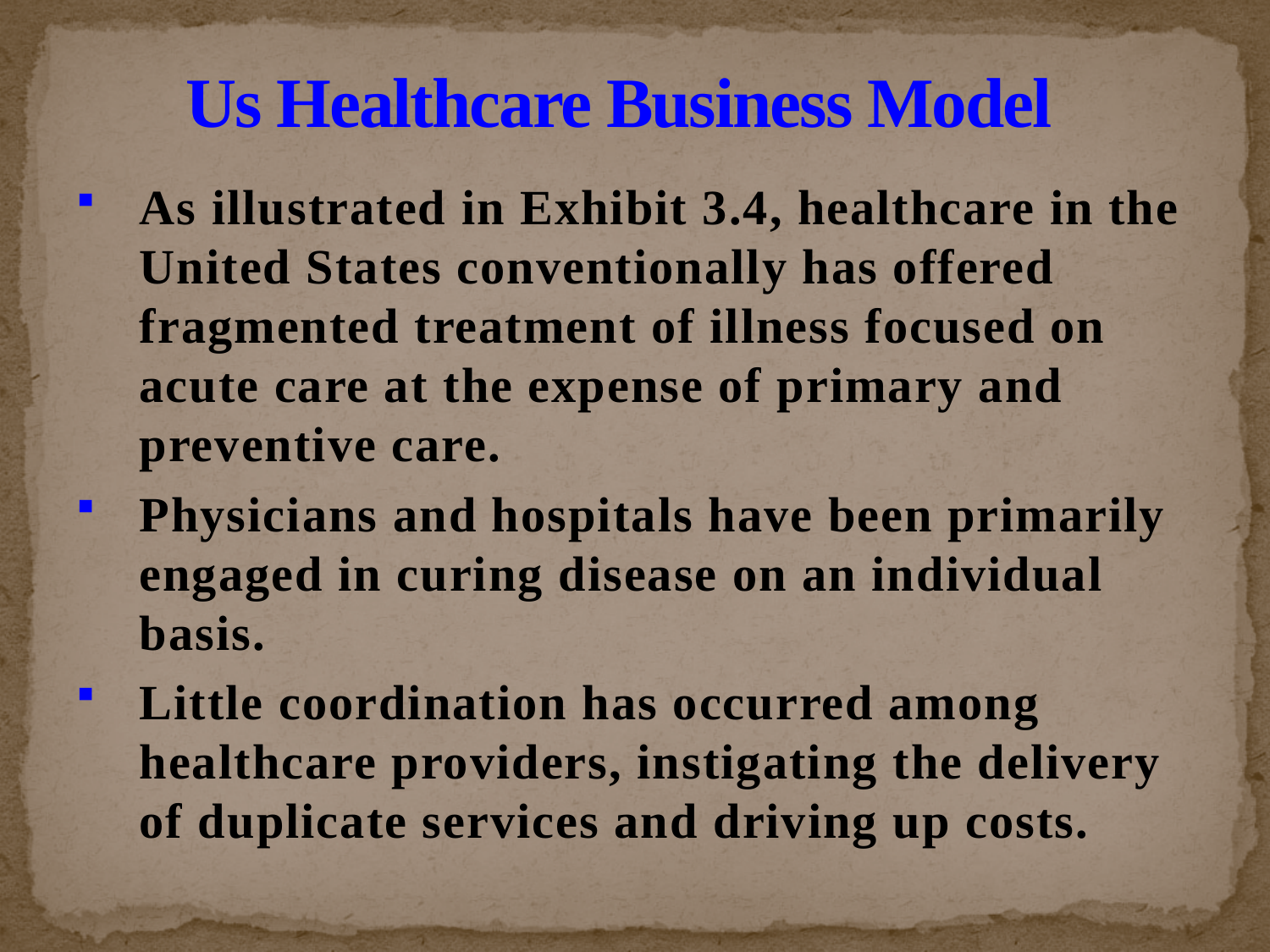

# Us Healthcare Business Model
As illustrated in Exhibit 3.4, healthcare in the United States conventionally has offered fragmented treatment of illness focused on acute care at the expense of primary and preventive care.
Physicians and hospitals have been primarily engaged in curing disease on an individual basis.
Little coordination has occurred among healthcare providers, instigating the delivery of duplicate services and driving up costs.